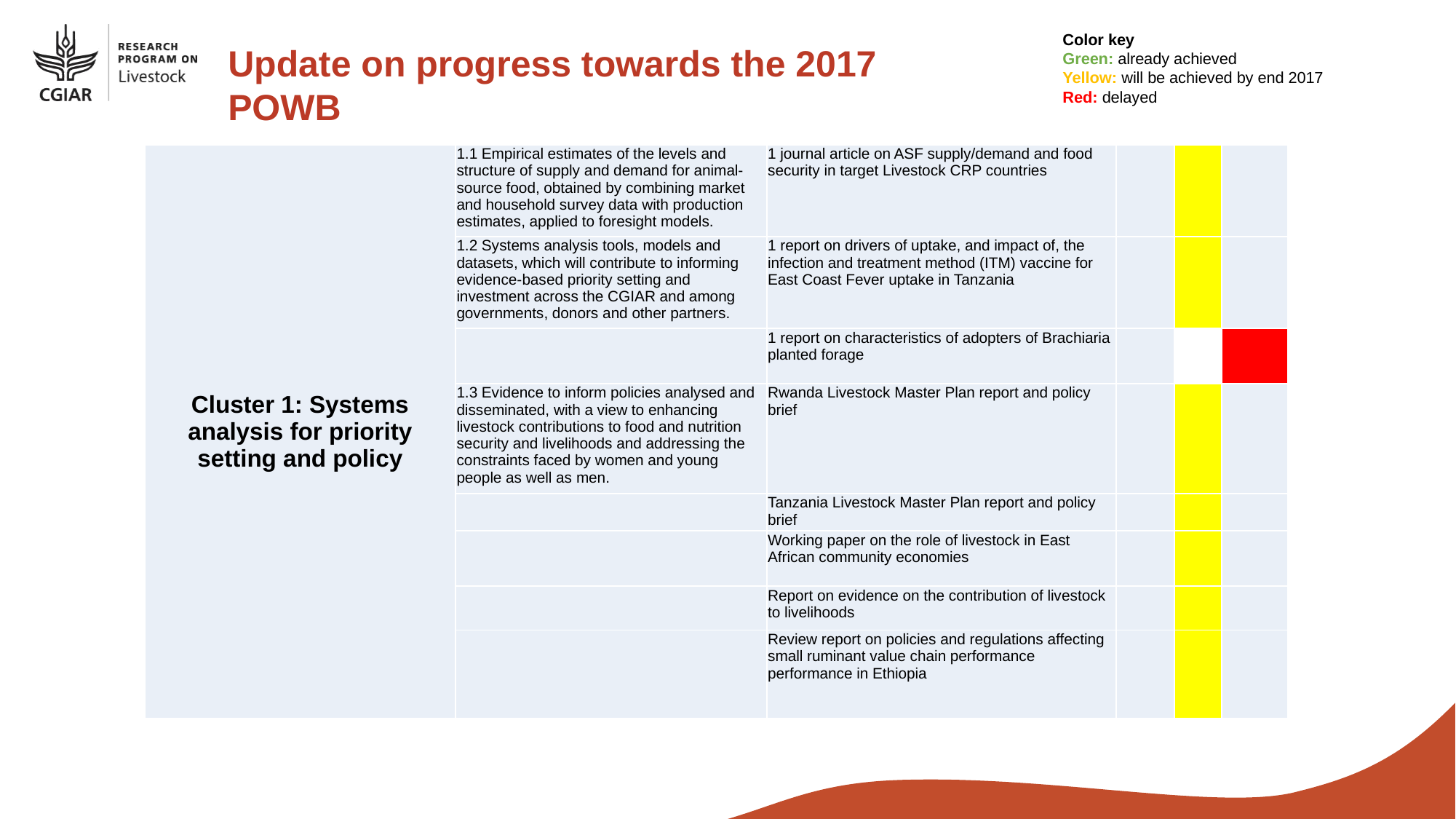

Color key
Green: already achieved
Yellow: will be achieved by end 2017
Red: delayed
Update on progress towards the 2017 POWB
| Cluster 1: Systems analysis for priority setting and policy | 1.1 Empirical estimates of the levels and structure of supply and demand for animal-source food, obtained by combining market and household survey data with production estimates, applied to foresight models. | 1 journal article on ASF supply/demand and food security in target Livestock CRP countries |  |  |  |
| --- | --- | --- | --- | --- | --- |
|  | 1.2 Systems analysis tools, models and datasets, which will contribute to informing evidence-based priority setting and investment across the CGIAR and among governments, donors and other partners. | 1 report on drivers of uptake, and impact of, the infection and treatment method (ITM) vaccine for East Coast Fever uptake in Tanzania |  |  |  |
|  |  | 1 report on characteristics of adopters of Brachiaria planted forage |  |  |  |
|  | 1.3 Evidence to inform policies analysed and disseminated, with a view to enhancing livestock contributions to food and nutrition security and livelihoods and addressing the constraints faced by women and young people as well as men. | Rwanda Livestock Master Plan report and policy brief |  |  |  |
|  |  | Tanzania Livestock Master Plan report and policy brief |  |  |  |
|  |  | Working paper on the role of livestock in East African community economies |  |  |  |
|  |  | Report on evidence on the contribution of livestock to livelihoods |  |  |  |
|  |  | Review report on policies and regulations affecting small ruminant value chain performance performance in Ethiopia |  |  |  |